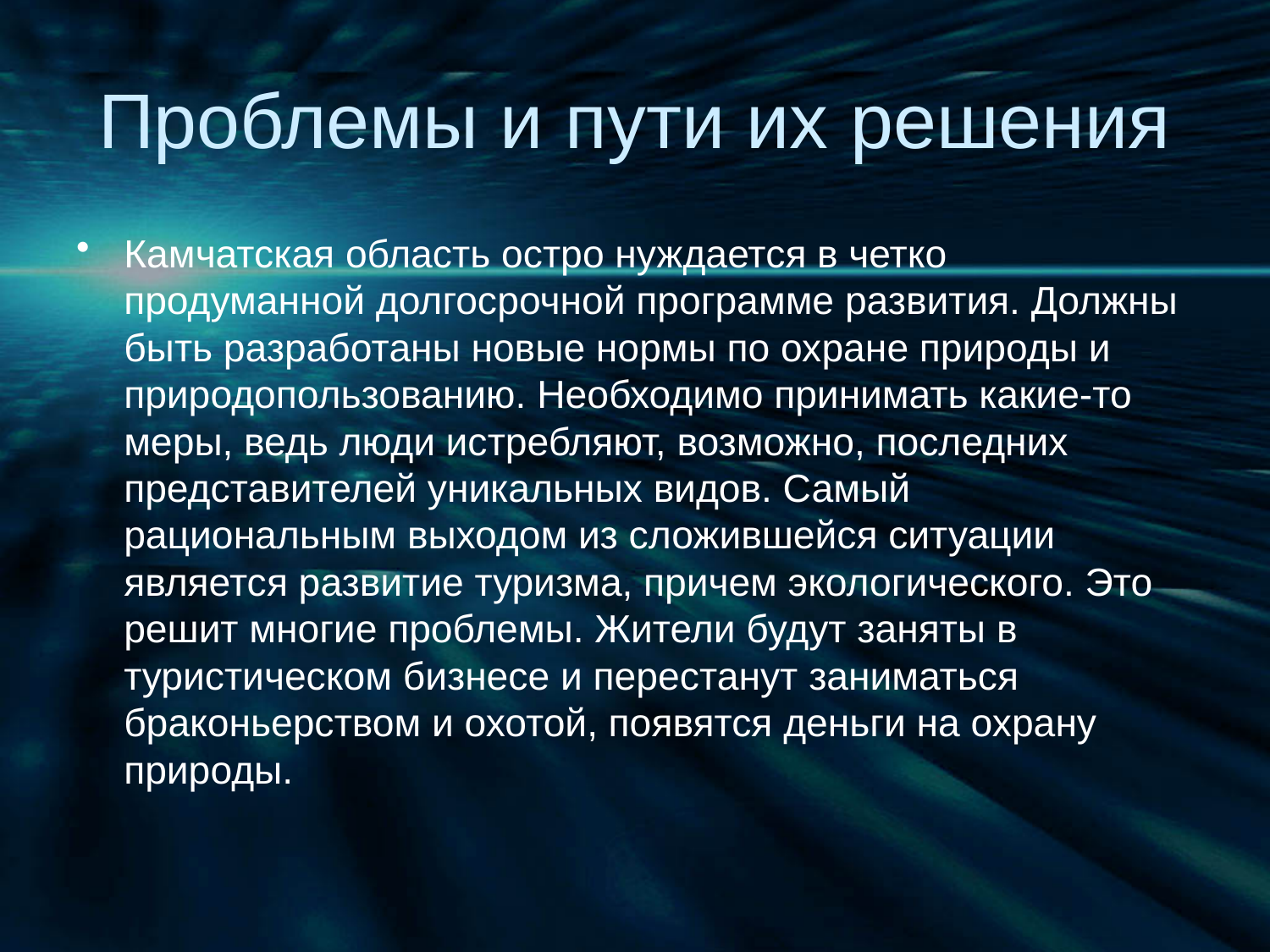

# Проблемы и пути их решения
Камчатская область остро нуждается в четко продуманной долгосрочной программе развития. Должны быть разработаны новые нормы по охране природы и природопользованию. Необходимо принимать какие-то меры, ведь люди истребляют, возможно, последних представителей уникальных видов. Самый рациональным выходом из сложившейся ситуации является развитие туризма, причем экологического. Это решит многие проблемы. Жители будут заняты в туристическом бизнесе и перестанут заниматься браконьерством и охотой, появятся деньги на охрану природы.